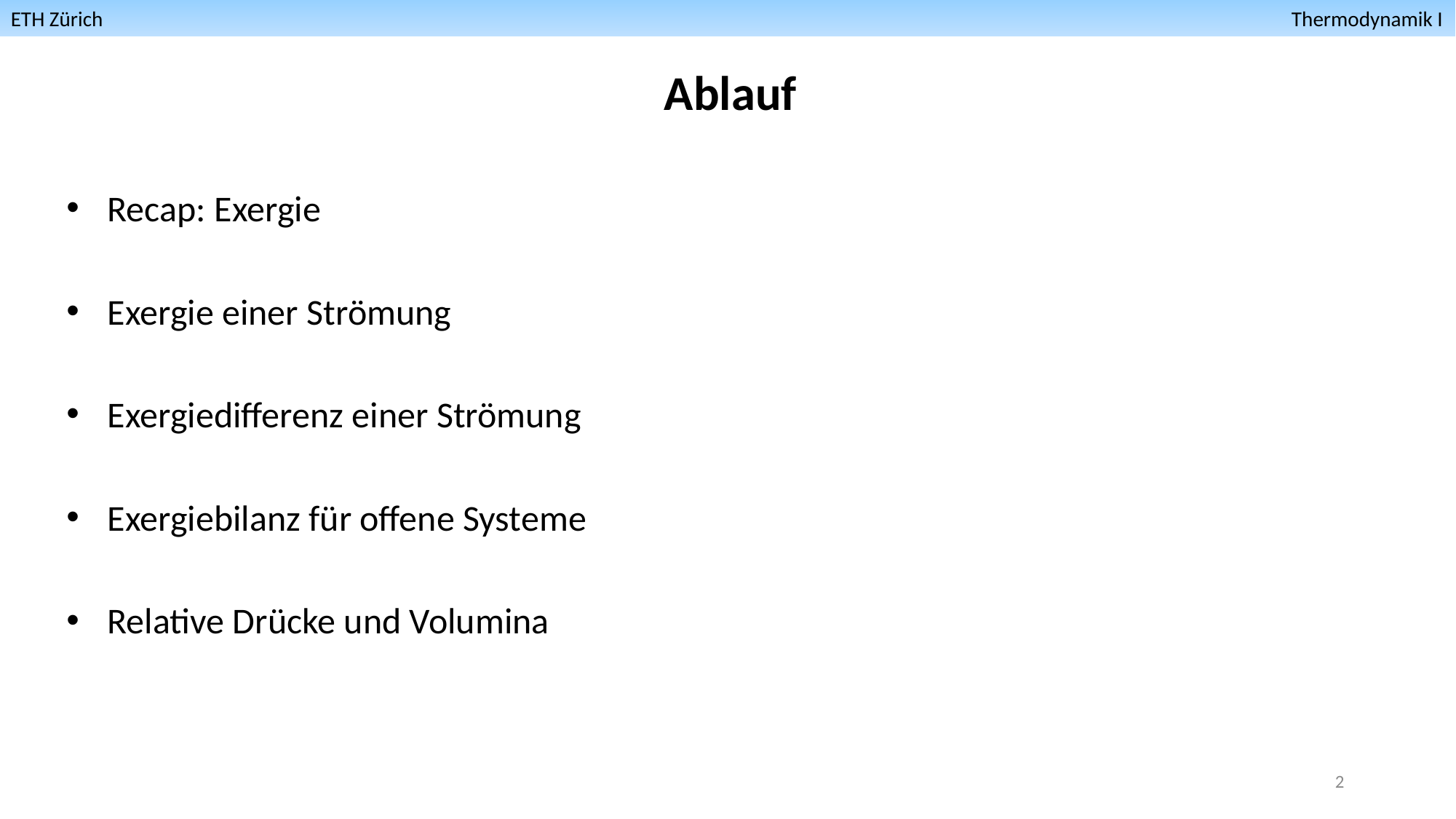

ETH Zürich											                 Thermodynamik I
Ablauf
Recap: Exergie

Exergie einer Strömung

Exergiedifferenz einer Strömung

Exergiebilanz für offene Systeme

Relative Drücke und Volumina

2